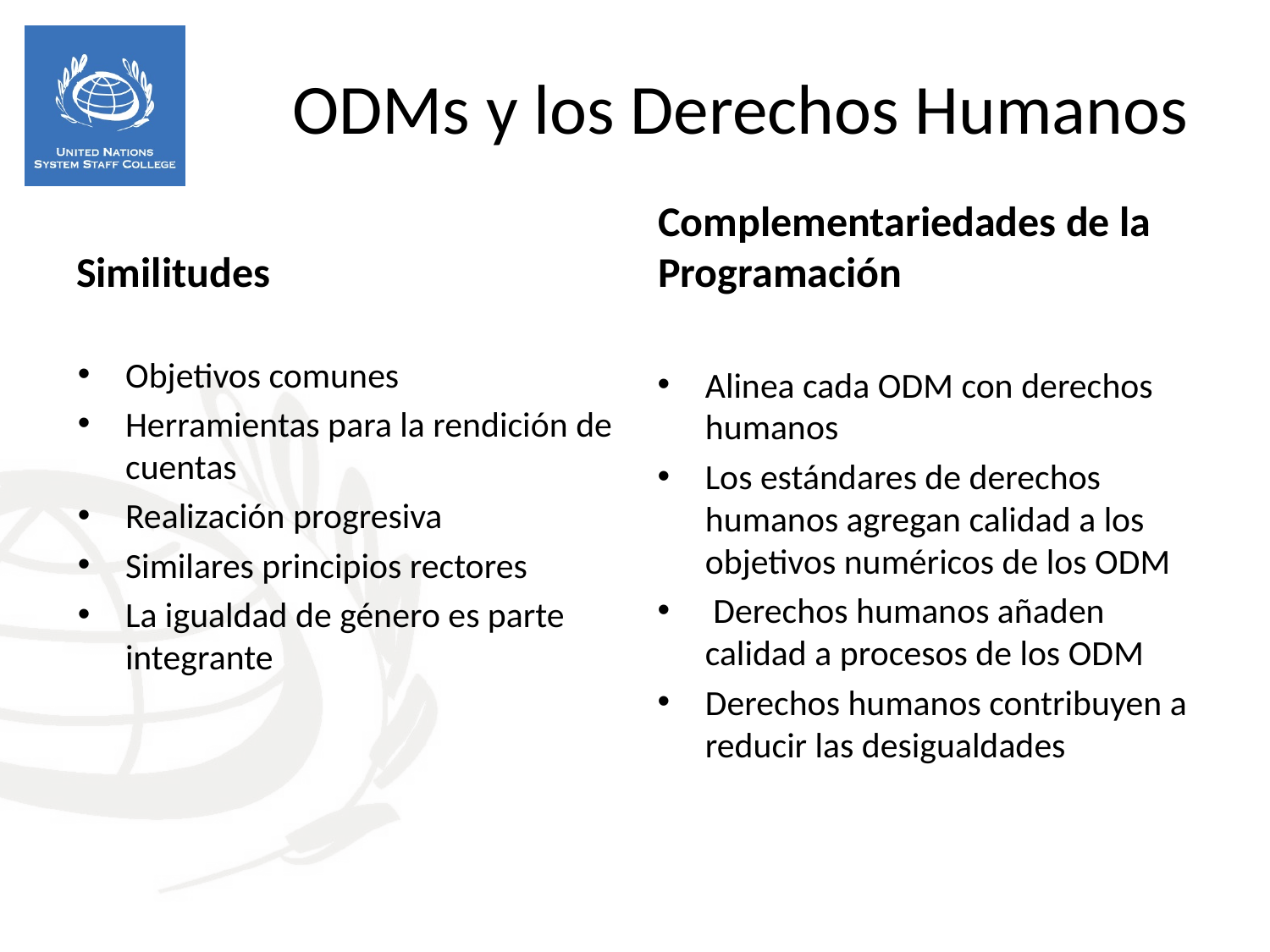

ODMs y los Derechos Humanos
Similitudes
Complementariedades de la Programación
Objetivos comunes
Herramientas para la rendición de cuentas
Realización progresiva
Similares principios rectores
La igualdad de género es parte integrante

Alinea cada ODM con derechos humanos
Los estándares de derechos humanos agregan calidad a los objetivos numéricos de los ODM
 Derechos humanos añaden calidad a procesos de los ODM
Derechos humanos contribuyen a reducir las desigualdades